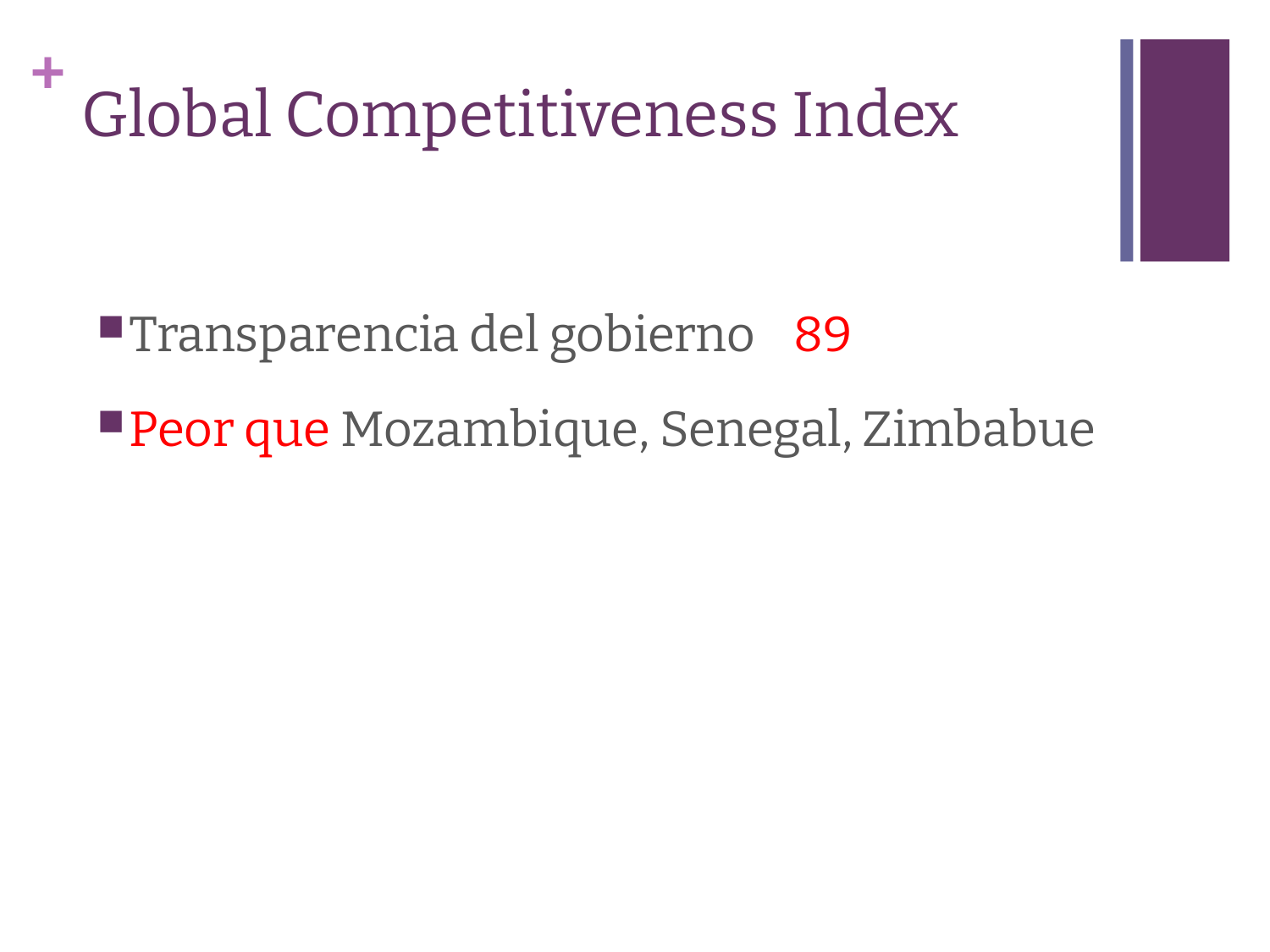

# Global Competitiveness Index
Transparencia del gobierno	   89
Peor que Mozambique, Senegal, Zimbabue